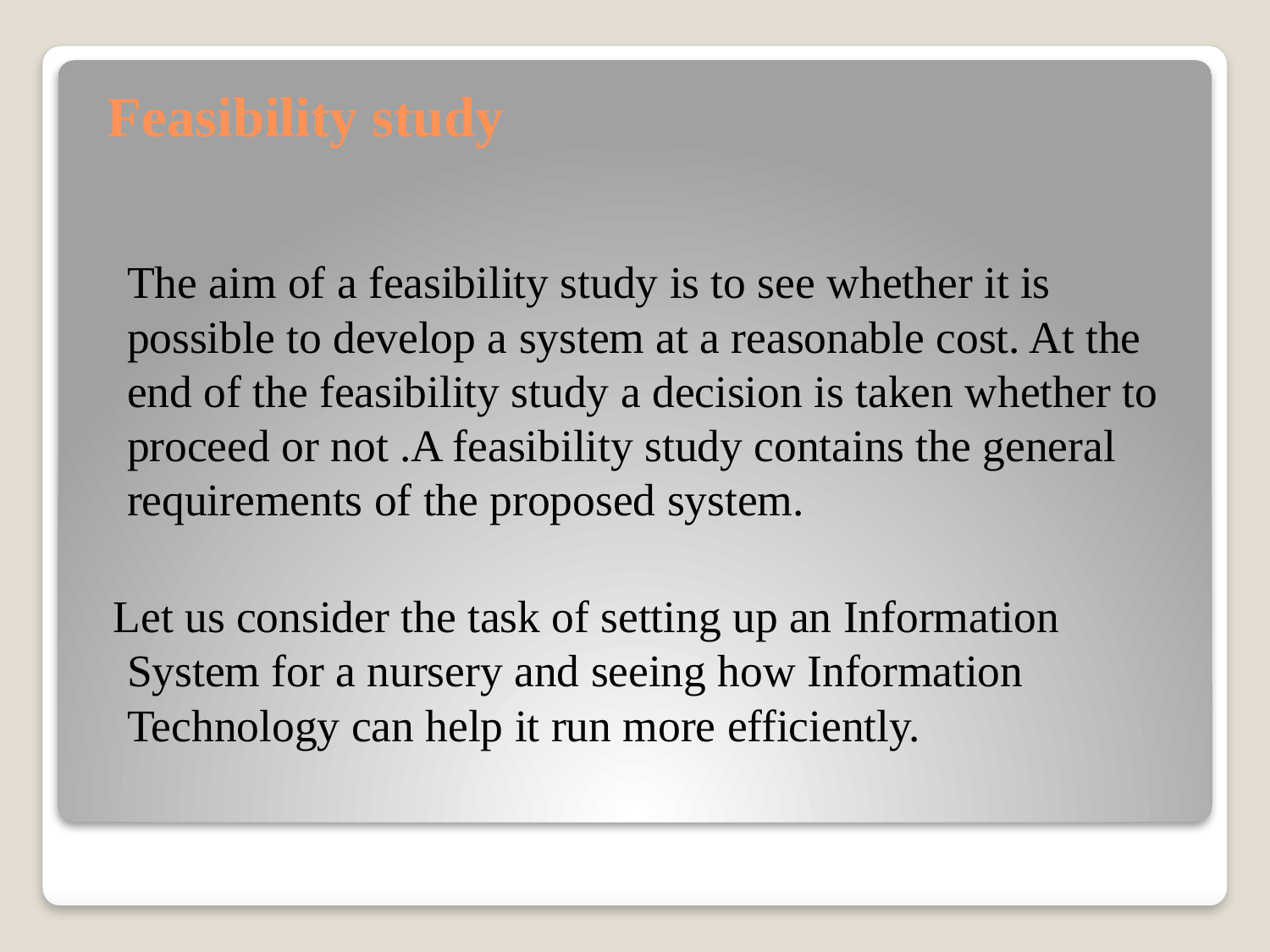

# Feasibility study
The aim of a feasibility study is to see whether it is possible to develop a system at a reasonable cost. At the end of the feasibility study a decision is taken whether to proceed or not .A feasibility study contains the general requirements of the proposed system.

  Let us consider the task of setting up an Information System for a nursery and seeing how Information Technology can help it run more efficiently.